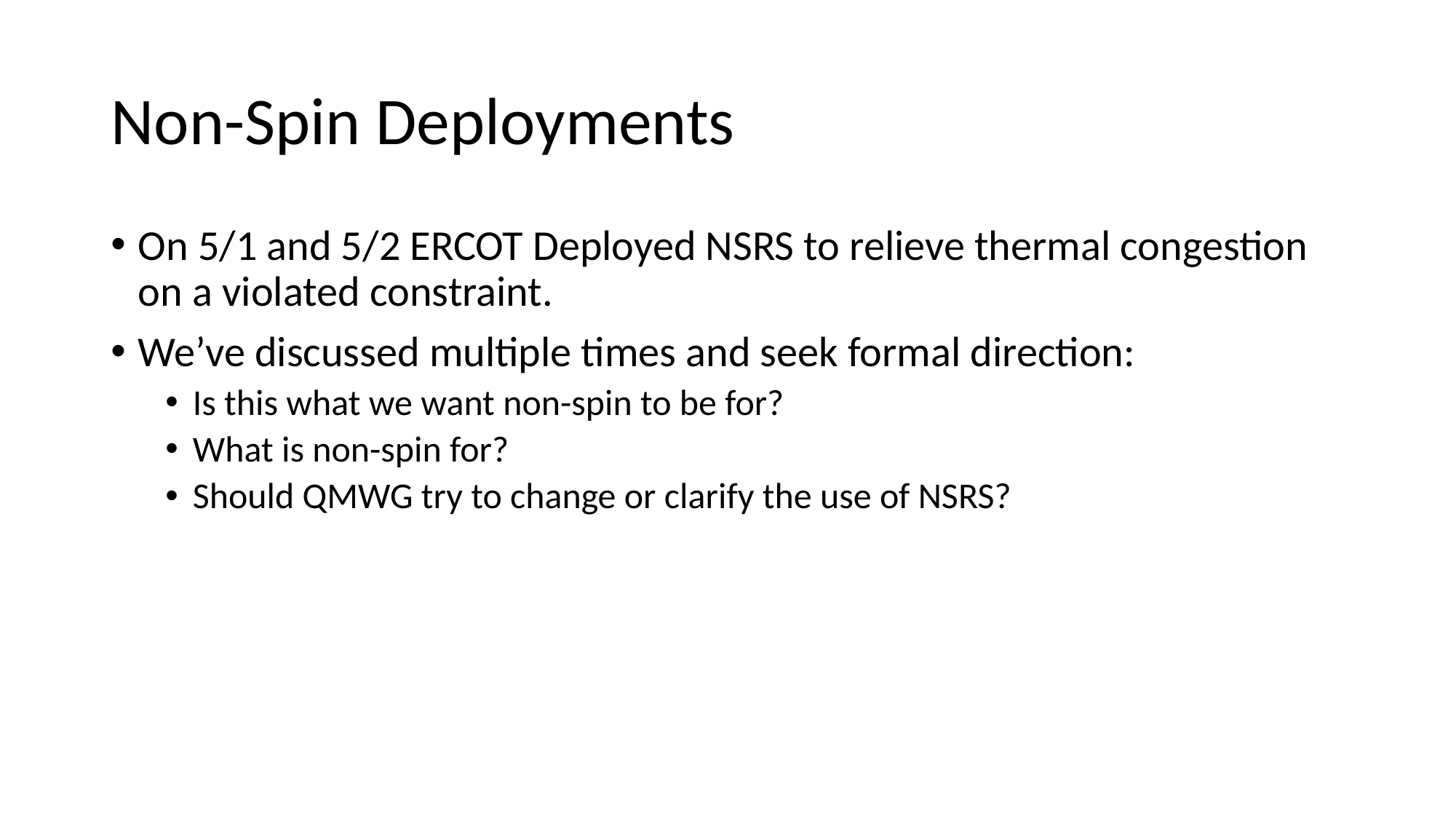

# Non-Spin Deployments
On 5/1 and 5/2 ERCOT Deployed NSRS to relieve thermal congestion on a violated constraint.
We’ve discussed multiple times and seek formal direction:
Is this what we want non-spin to be for?
What is non-spin for?
Should QMWG try to change or clarify the use of NSRS?